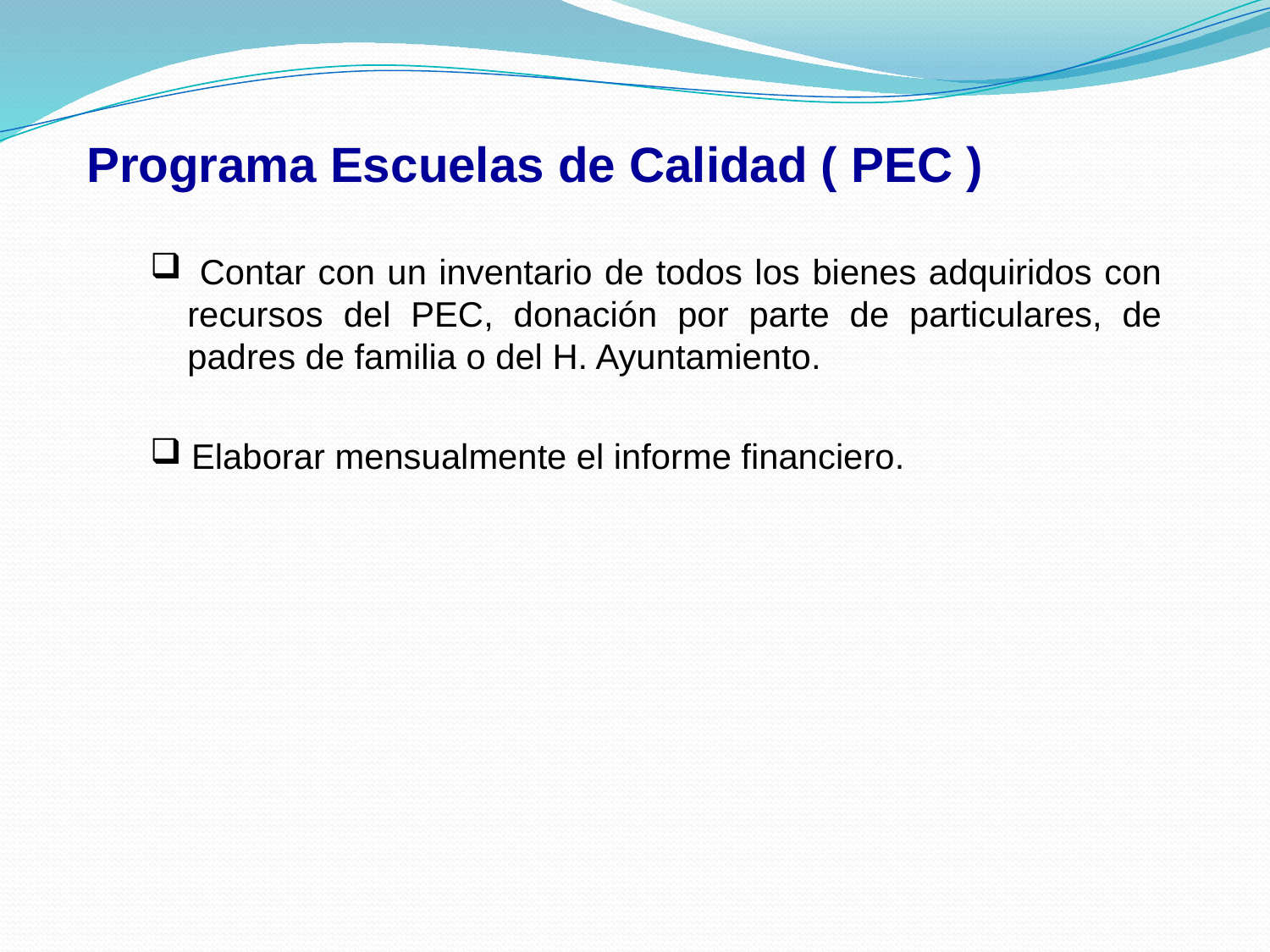

Programa Escuelas de Calidad ( PEC )
 Contar con un inventario de todos los bienes adquiridos con recursos del PEC, donación por parte de particulares, de padres de familia o del H. Ayuntamiento.
 Elaborar mensualmente el informe financiero.